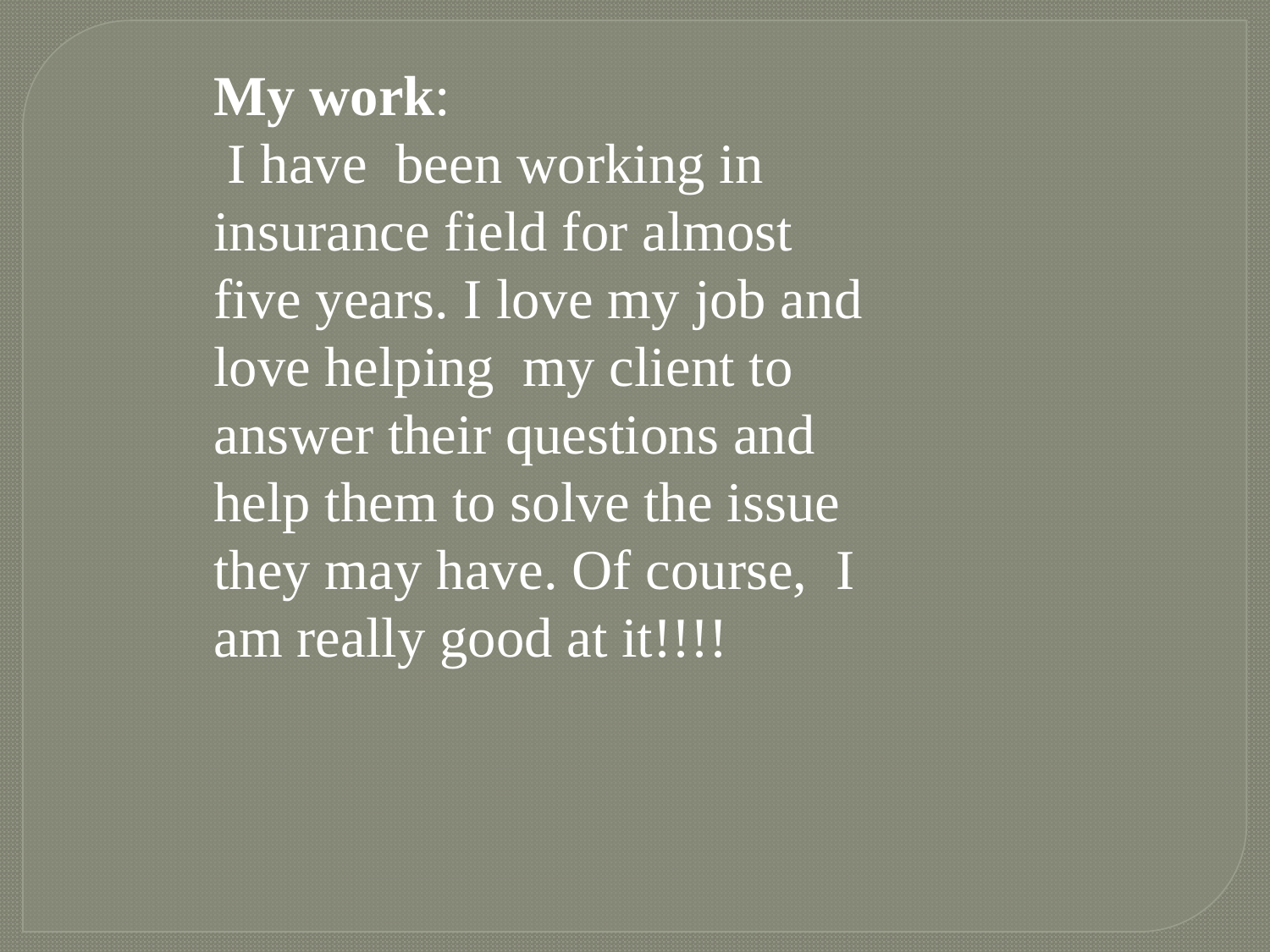

My work:
 I have  been working in  insurance field for almost five years. I love my job and love helping  my client to answer their questions and help them to solve the issue they may have. Of course,  I am really good at it!!!!